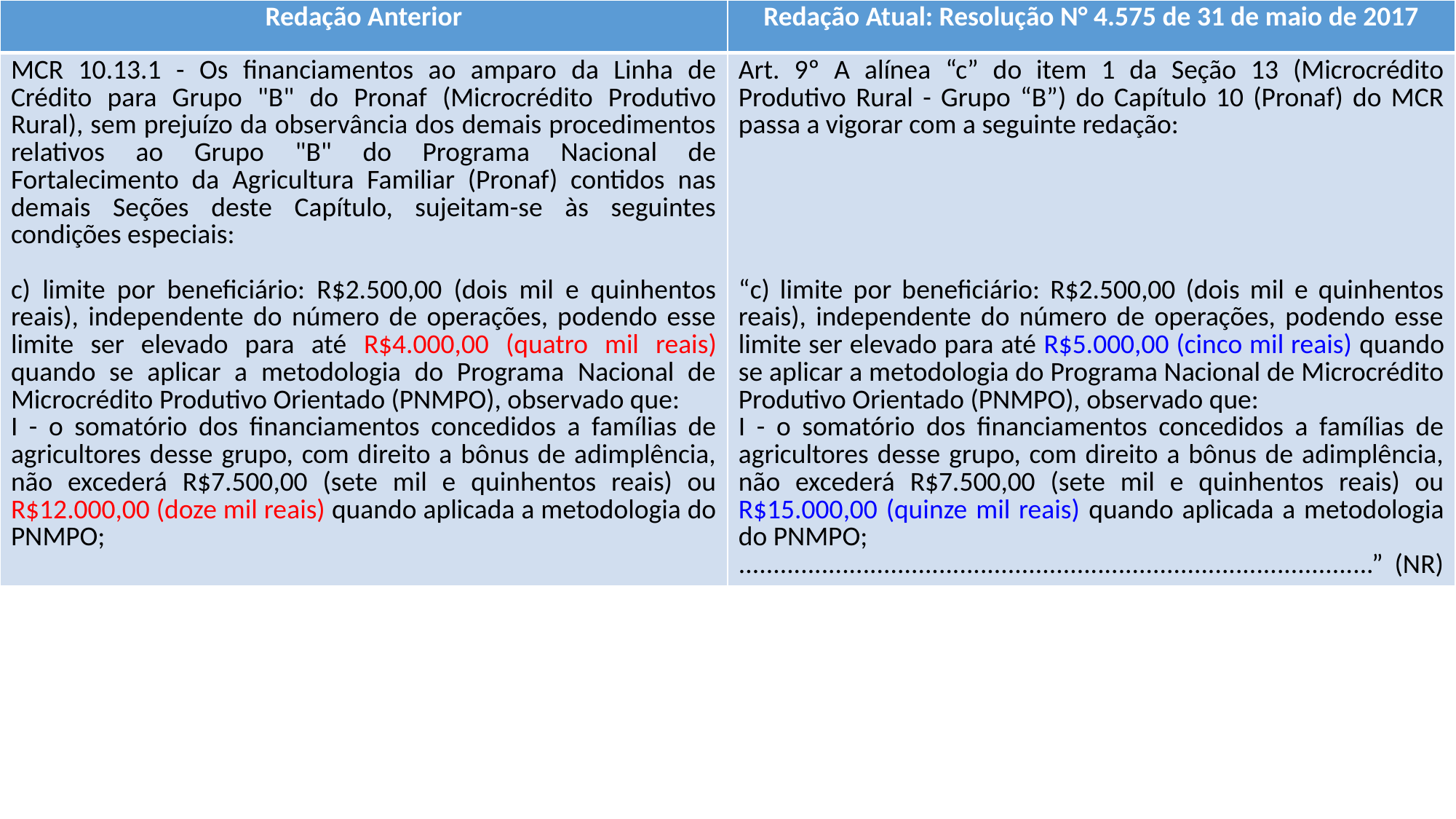

| Redação Anterior | Redação Atual: Resolução N° 4.575 de 31 de maio de 2017 |
| --- | --- |
| MCR 10.13.1 - Os financiamentos ao amparo da Linha de Crédito para Grupo "B" do Pronaf (Microcrédito Produtivo Rural), sem prejuízo da observância dos demais procedimentos relativos ao Grupo "B" do Programa Nacional de Fortalecimento da Agricultura Familiar (Pronaf) contidos nas demais Seções deste Capítulo, sujeitam-se às seguintes condições especiais: c) limite por beneficiário: R$2.500,00 (dois mil e quinhentos reais), independente do número de operações, podendo esse limite ser elevado para até R$4.000,00 (quatro mil reais) quando se aplicar a metodologia do Programa Nacional de Microcrédito Produtivo Orientado (PNMPO), observado que: I - o somatório dos financiamentos concedidos a famílias de agricultores desse grupo, com direito a bônus de adimplência, não excederá R$7.500,00 (sete mil e quinhentos reais) ou R$12.000,00 (doze mil reais) quando aplicada a metodologia do PNMPO; | Art. 9º A alínea “c” do item 1 da Seção 13 (Microcrédito Produtivo Rural - Grupo “B”) do Capítulo 10 (Pronaf) do MCR passa a vigorar com a seguinte redação: “c) limite por beneficiário: R$2.500,00 (dois mil e quinhentos reais), independente do número de operações, podendo esse limite ser elevado para até R$5.000,00 (cinco mil reais) quando se aplicar a metodologia do Programa Nacional de Microcrédito Produtivo Orientado (PNMPO), observado que: I - o somatório dos financiamentos concedidos a famílias de agricultores desse grupo, com direito a bônus de adimplência, não excederá R$7.500,00 (sete mil e quinhentos reais) ou R$15.000,00 (quinze mil reais) quando aplicada a metodologia do PNMPO; ............................................................................................” (NR) |